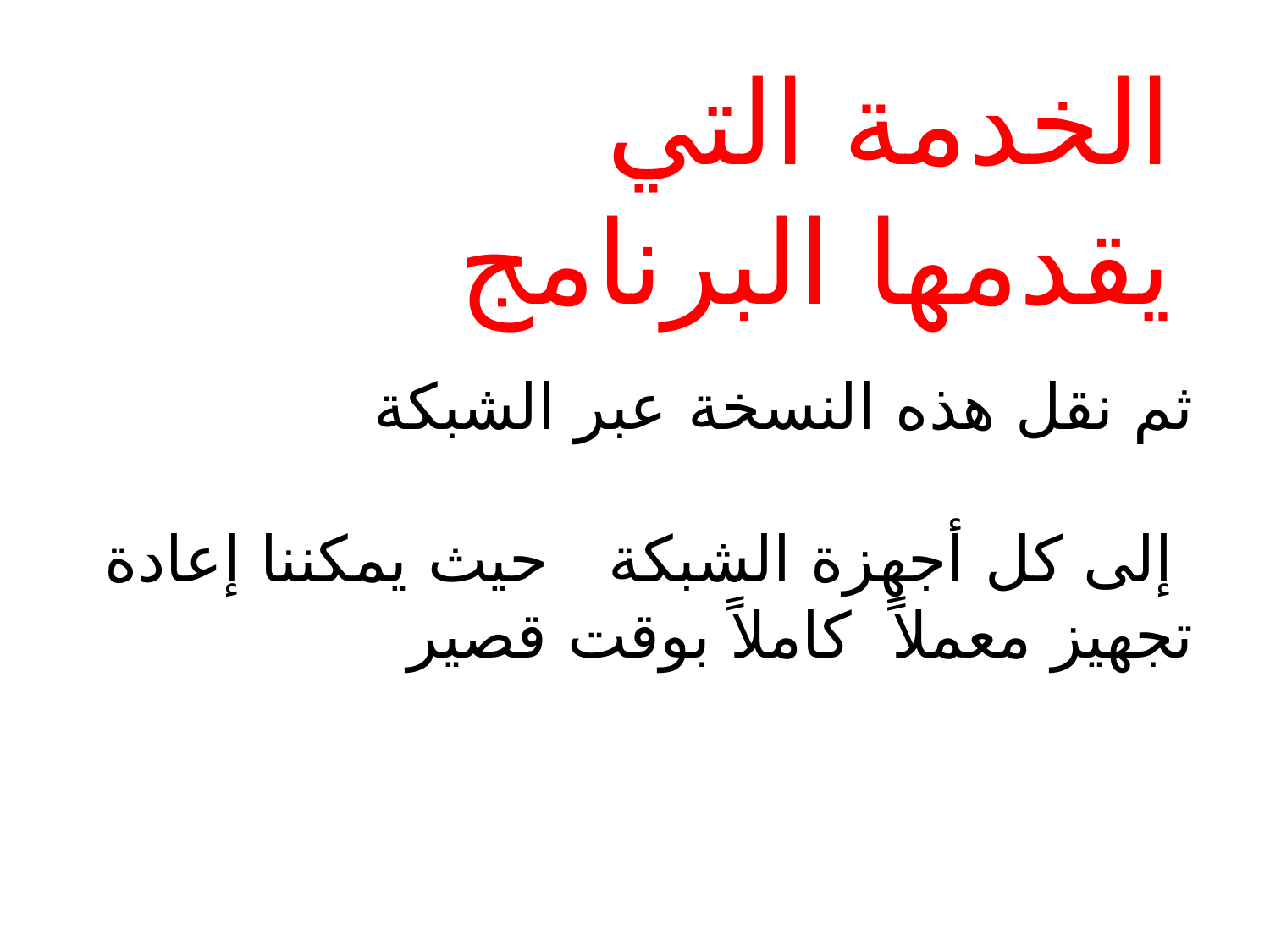

الخدمة التي يقدمها البرنامج
ثم نقل هذه النسخة عبر الشبكة

 إلى كل أجهزة الشبكة   حيث يمكننا إعادة تجهيز معملاً  كاملاً بوقت قصير